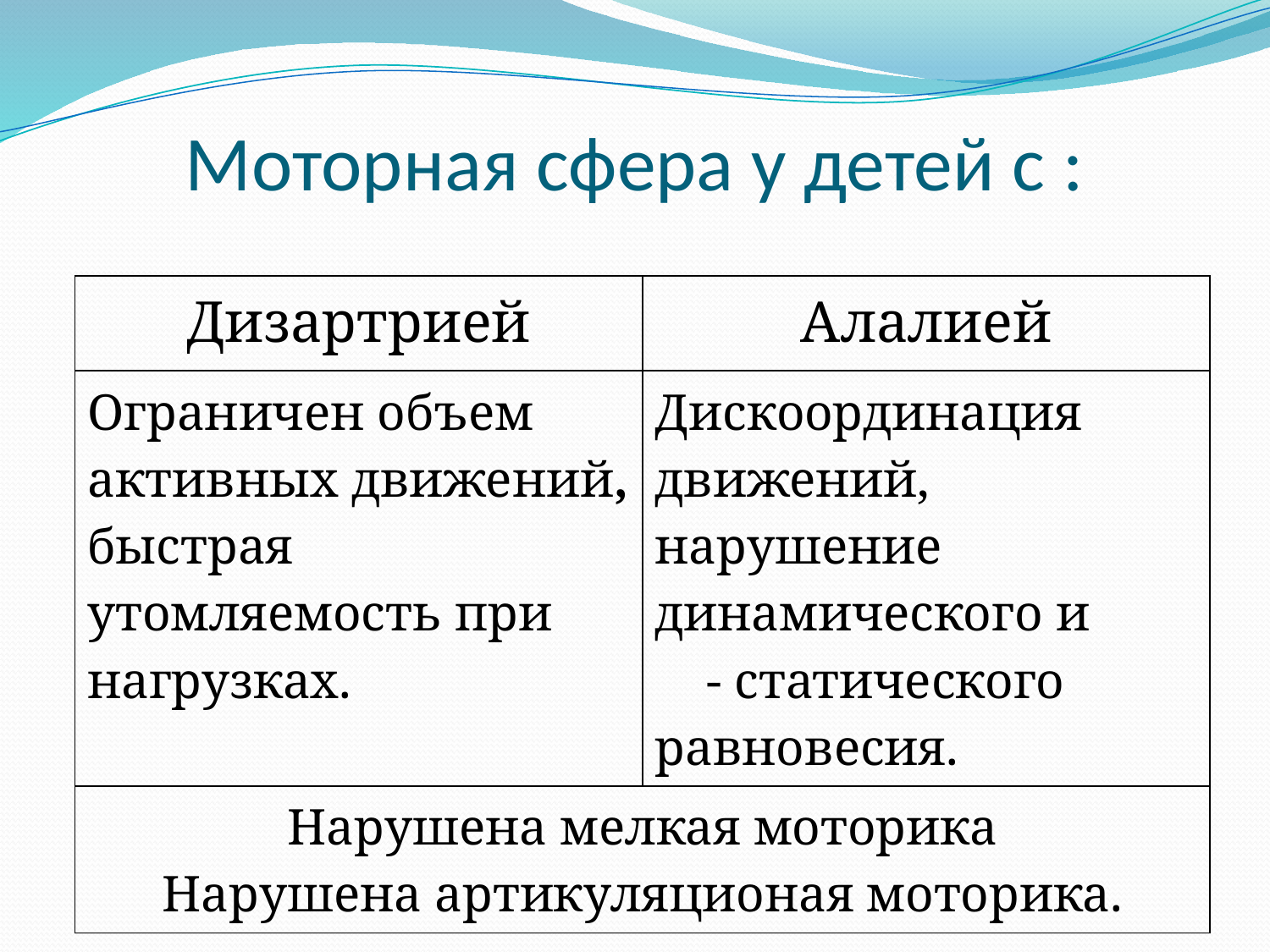

# Моторная сфера у детей с :
| Дизартрией | Алалией |
| --- | --- |
| Ограничен объем активных движений, быстрая утомляемость при нагрузках. | Дискоординация движений, нарушение динамического и - статического равновесия. |
| Нарушена мелкая моторика Нарушена артикуляционая моторика. |  |